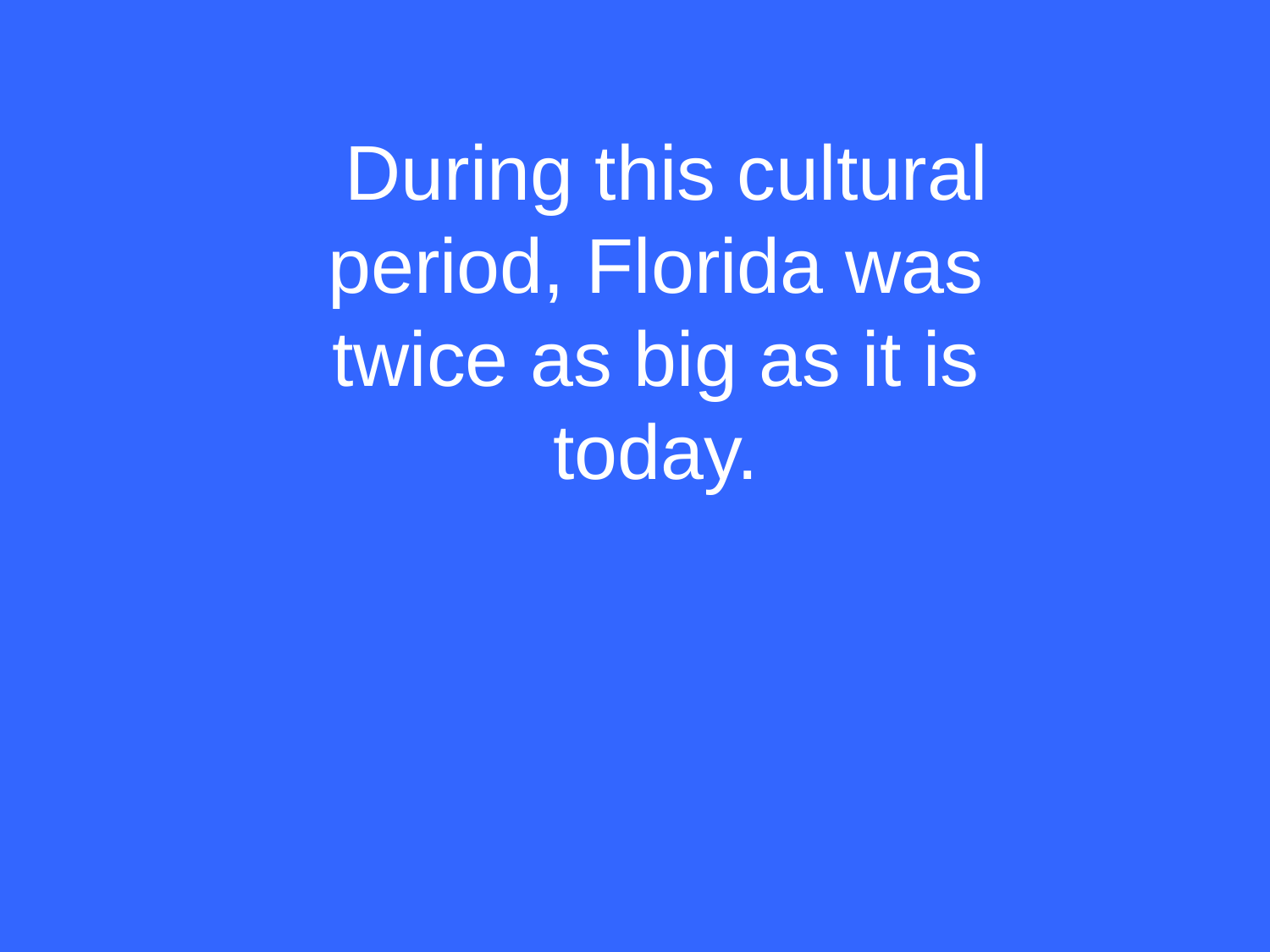

During this cultural period, Florida was twice as big as it is today.